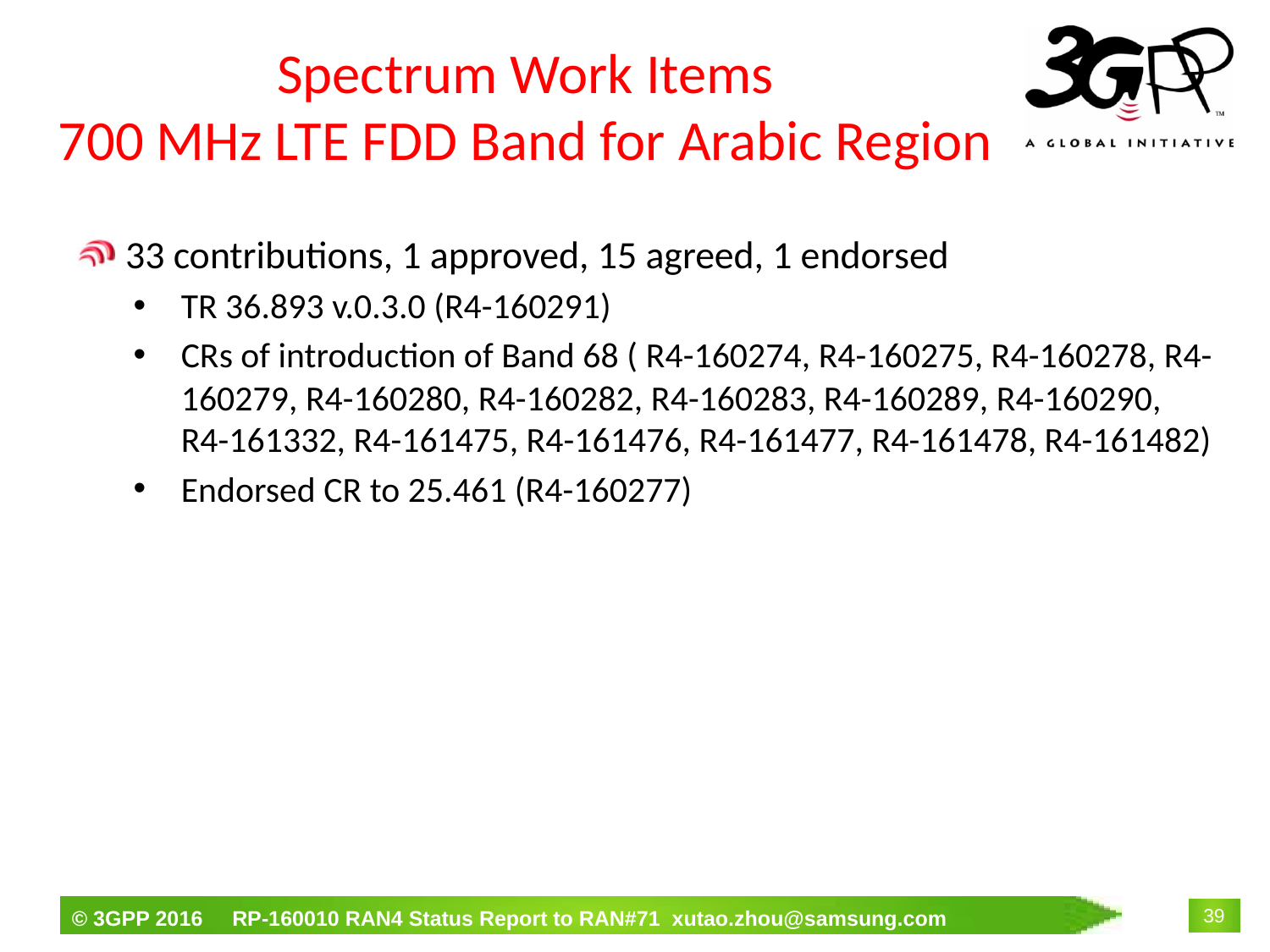

# Spectrum Work Items 700 MHz LTE FDD Band for Arabic Region
33 contributions, 1 approved, 15 agreed, 1 endorsed
TR 36.893 v.0.3.0 (R4-160291)
CRs of introduction of Band 68 ( R4-160274, R4-160275, R4-160278, R4-160279, R4-160280, R4-160282, R4-160283, R4-160289, R4-160290, R4-161332, R4-161475, R4-161476, R4-161477, R4-161478, R4-161482)
Endorsed CR to 25.461 (R4-160277)